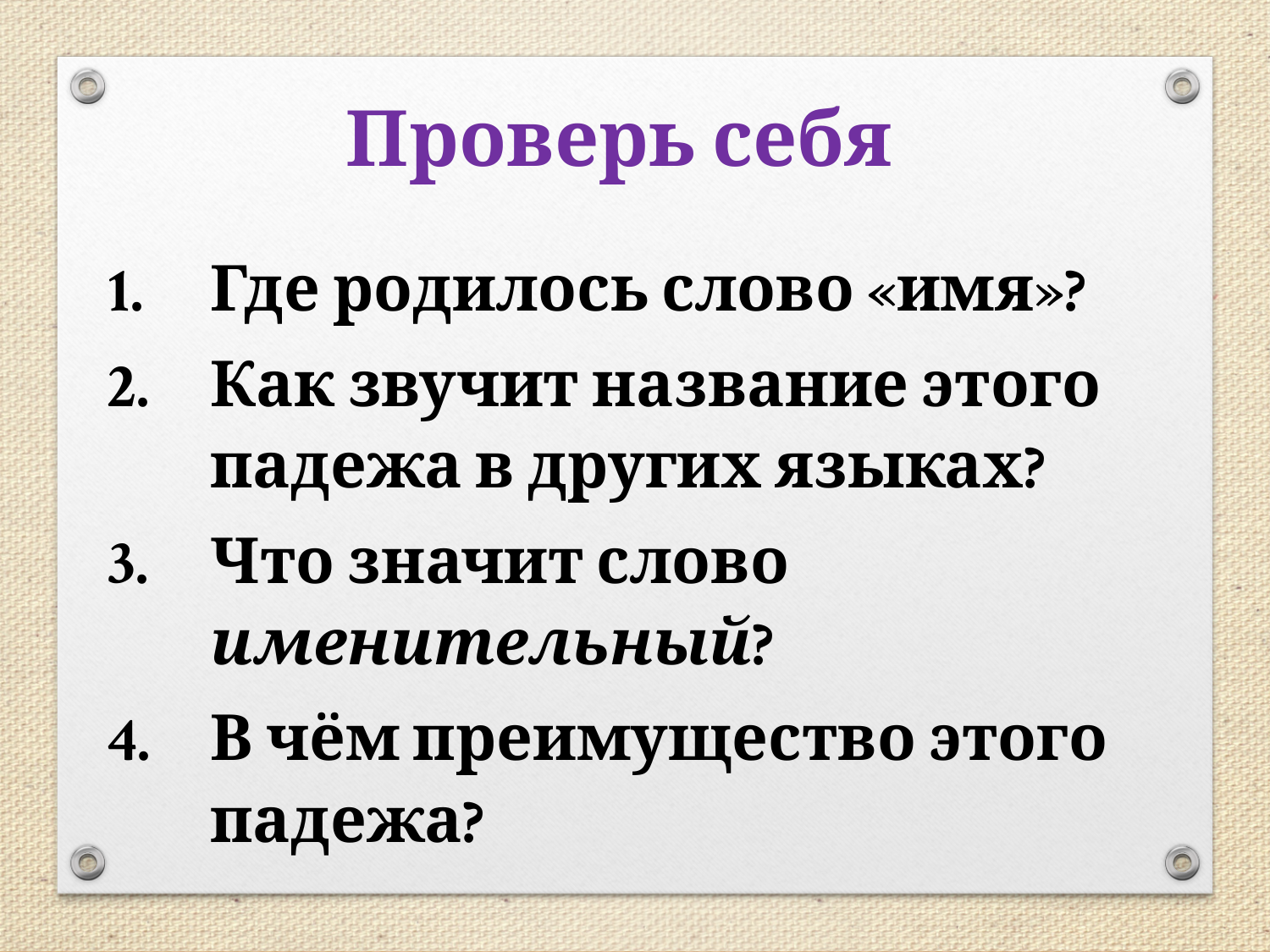

Проверь себя
Где родилось слово «имя»?
Как звучит название этого падежа в других языках?
Что значит слово именительный?
В чём преимущество этого падежа?